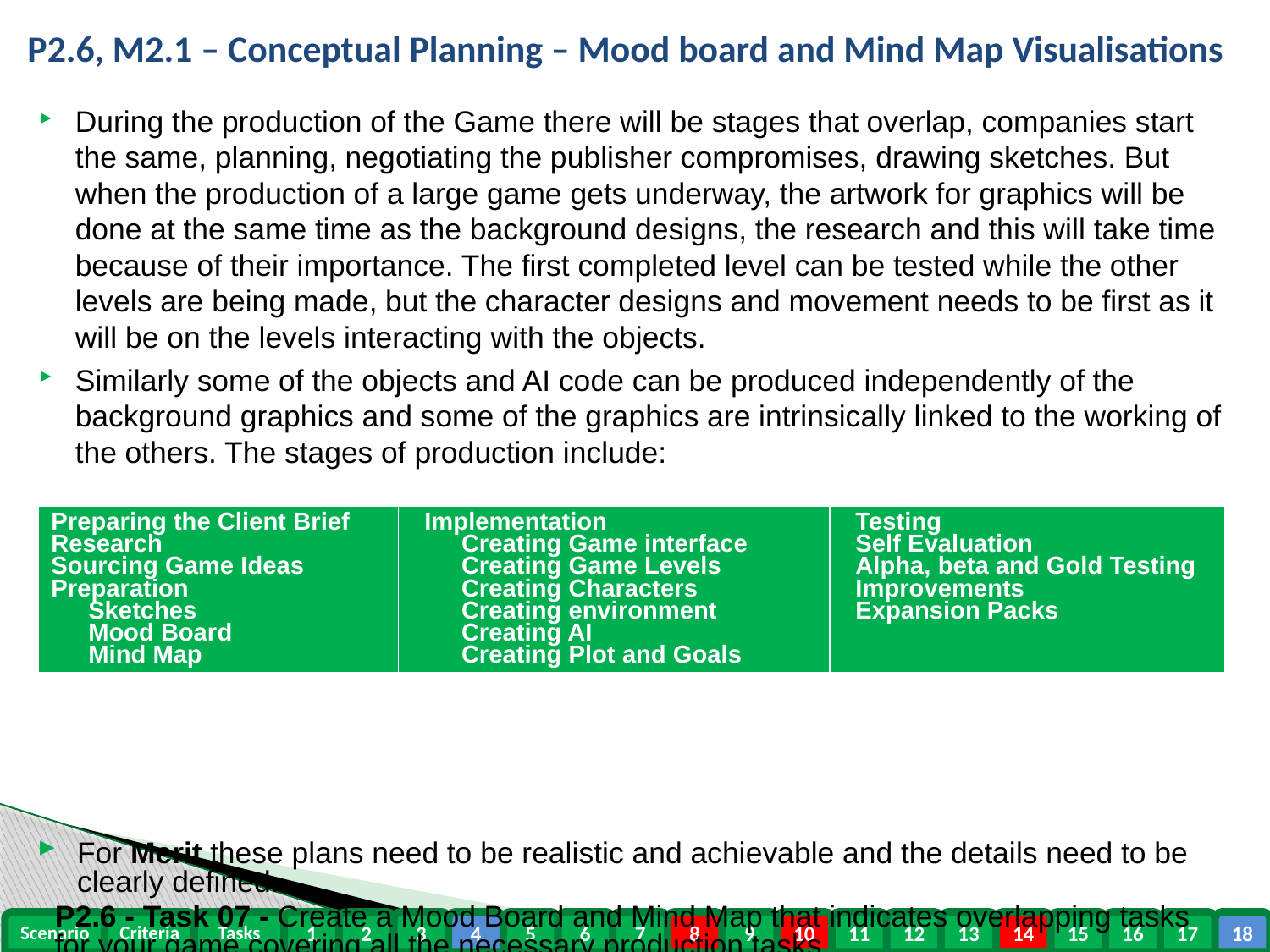

P2.6, M2.1 – Conceptual Planning – Mood board and Mind Map Visualisations
During the production of the Game there will be stages that overlap, companies start the same, planning, negotiating the publisher compromises, drawing sketches. But when the production of a large game gets underway, the artwork for graphics will be done at the same time as the background designs, the research and this will take time because of their importance. The first completed level can be tested while the other levels are being made, but the character designs and movement needs to be first as it will be on the levels interacting with the objects.
Similarly some of the objects and AI code can be produced independently of the background graphics and some of the graphics are intrinsically linked to the working of the others. The stages of production include:

For Merit these plans need to be realistic and achievable and the details need to be clearly defined.
P2.6 - Task 07 - Create a Mood Board and Mind Map that indicates overlapping tasks for your game covering all the necessary production tasks.
M2.1 – Task 08 - Generate a detailed plan for a game concept
| Preparing the Client Brief Research Sourcing Game Ideas Preparation Sketches Mood Board Mind Map | Implementation Creating Game interface Creating Game Levels Creating Characters Creating environment Creating AI Creating Plot and Goals | Testing Self Evaluation Alpha, beta and Gold Testing Improvements Expansion Packs |
| --- | --- | --- |